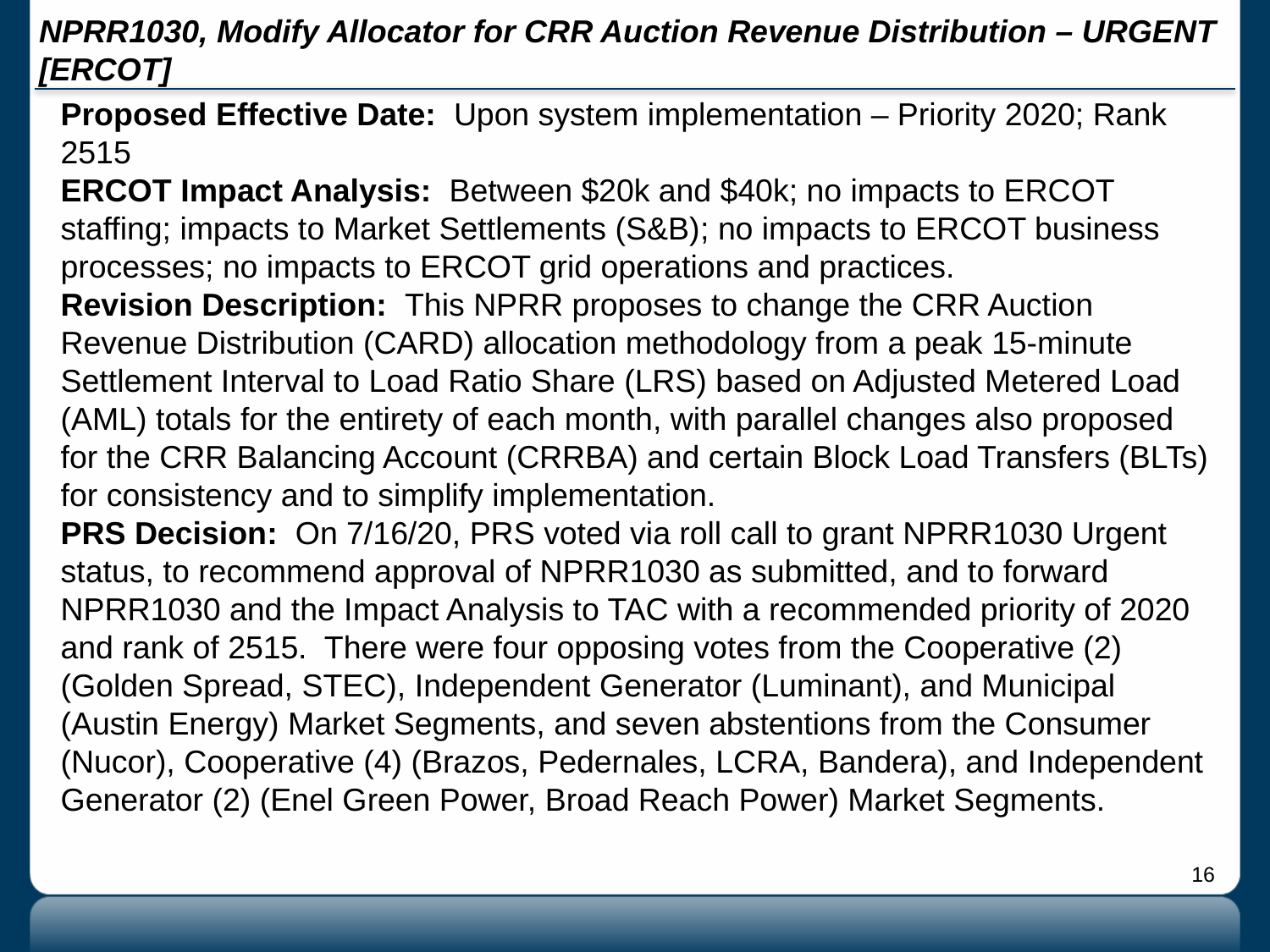

# NPRR1030, Modify Allocator for CRR Auction Revenue Distribution – URGENT [ERCOT]
Proposed Effective Date:  Upon system implementation – Priority 2020; Rank 2515
ERCOT Impact Analysis:  Between $20k and $40k; no impacts to ERCOT staffing; impacts to Market Settlements (S&B); no impacts to ERCOT business processes; no impacts to ERCOT grid operations and practices.
Revision Description:  This NPRR proposes to change the CRR Auction Revenue Distribution (CARD) allocation methodology from a peak 15-minute Settlement Interval to Load Ratio Share (LRS) based on Adjusted Metered Load (AML) totals for the entirety of each month, with parallel changes also proposed for the CRR Balancing Account (CRRBA) and certain Block Load Transfers (BLTs) for consistency and to simplify implementation.
PRS Decision:  On 7/16/20, PRS voted via roll call to grant NPRR1030 Urgent status, to recommend approval of NPRR1030 as submitted, and to forward NPRR1030 and the Impact Analysis to TAC with a recommended priority of 2020 and rank of 2515.  There were four opposing votes from the Cooperative (2) (Golden Spread, STEC), Independent Generator (Luminant), and Municipal (Austin Energy) Market Segments, and seven abstentions from the Consumer (Nucor), Cooperative (4) (Brazos, Pedernales, LCRA, Bandera), and Independent Generator (2) (Enel Green Power, Broad Reach Power) Market Segments.